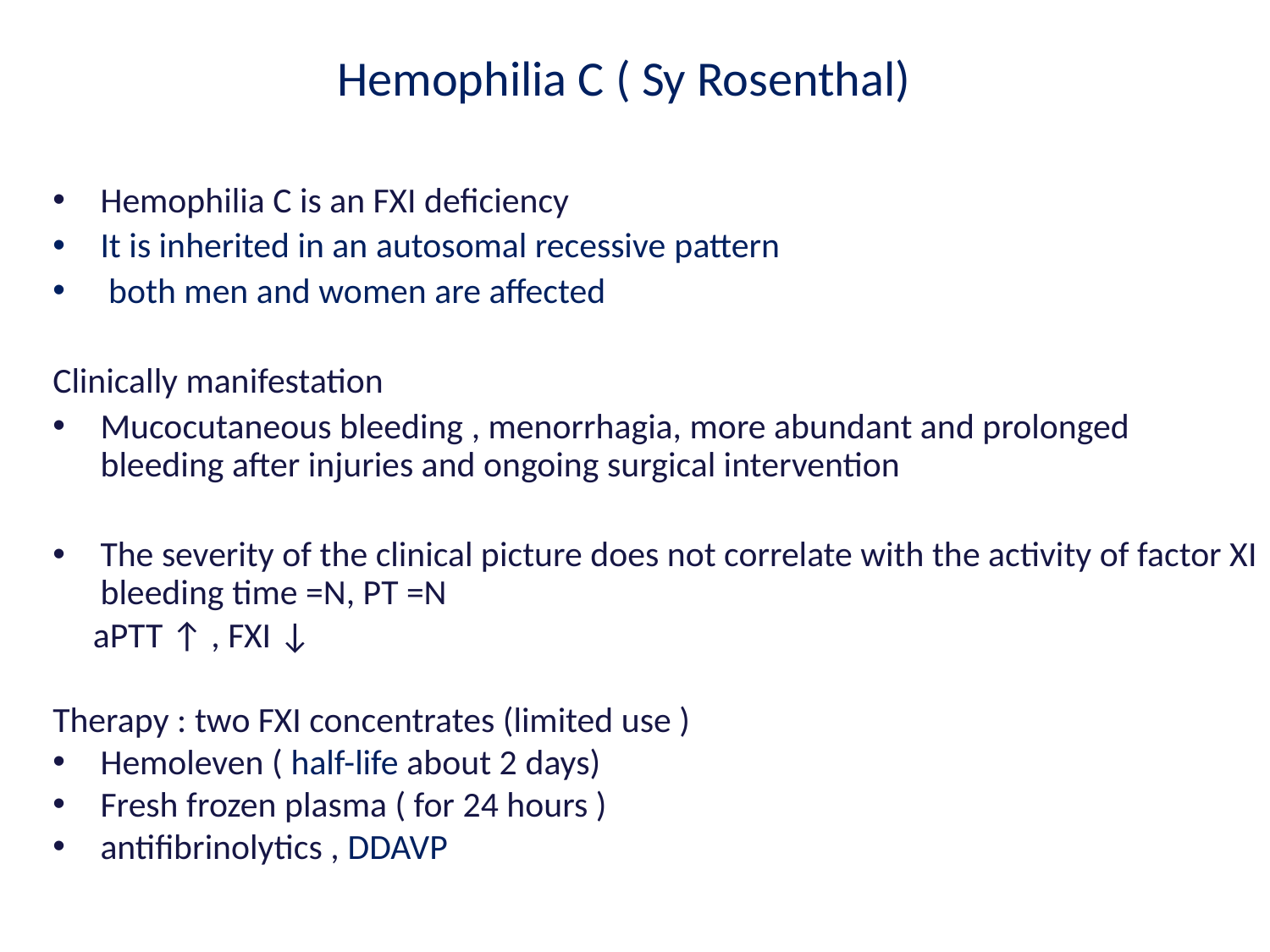

Hemophilia C ( Sy Rosenthal)
Hemophilia C is an FXI deficiency
It is inherited in an autosomal recessive pattern
 both men and women are affected

Clinically manifestation
Mucocutaneous bleeding , menorrhagia, more abundant and prolonged bleeding after injuries and ongoing surgical intervention

The severity of the clinical picture does not correlate with the activity of factor XI bleeding time =N, PT =N
     aPTT ↑ , FXI ↓

Therapy : two FXI concentrates (limited use )
Hemoleven ( half-life about 2 days)
Fresh frozen plasma ( for 24 hours )
antifibrinolytics , DDAVP